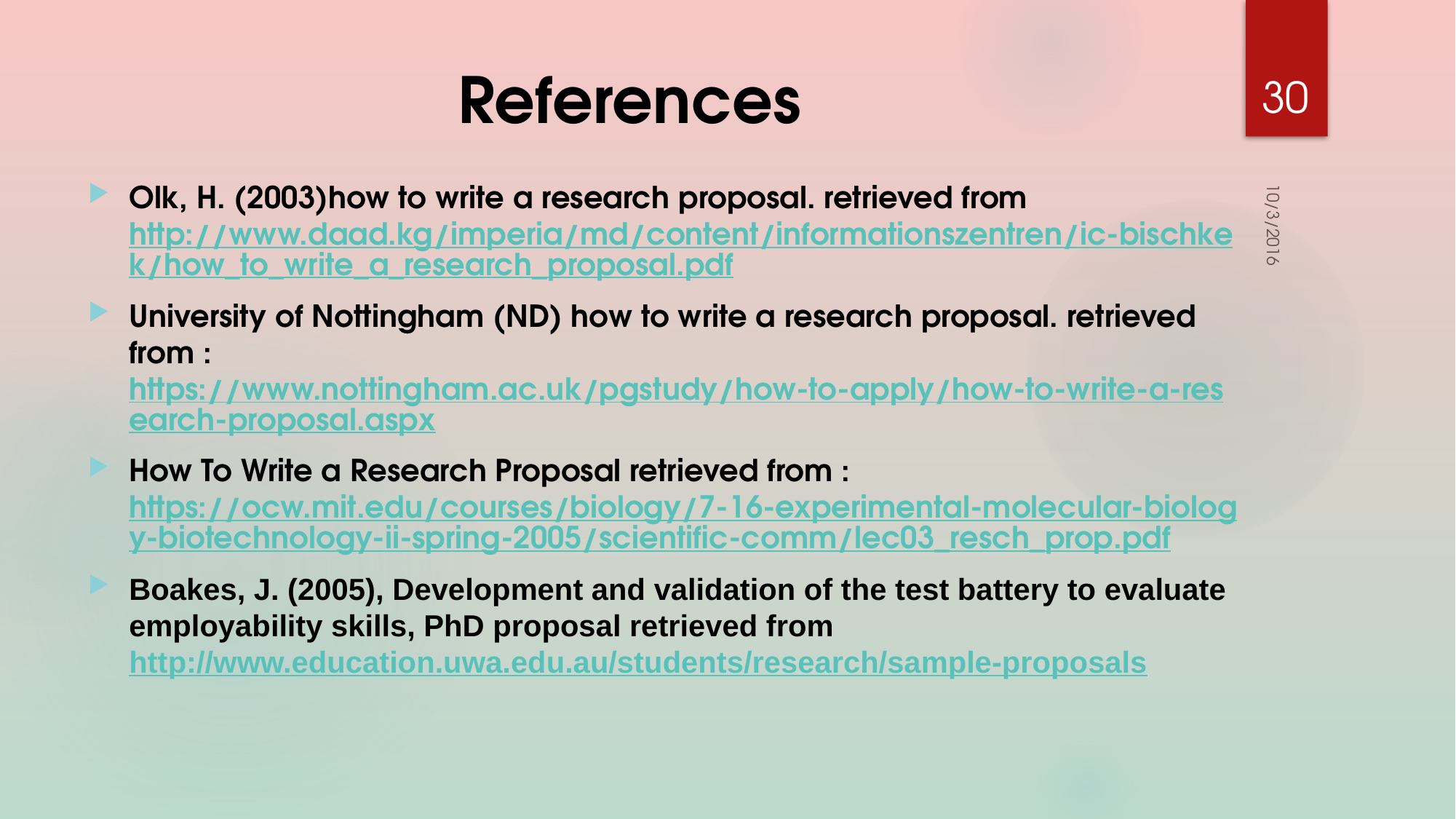

30
# References
Olk, H. (2003)how to write a research proposal. retrieved from  http://www.daad.kg/imperia/md/content/informationszentren/ic-bischkek/how_to_write_a_research_proposal.pdf
University of Nottingham (ND) how to write a research proposal. retrieved from : https://www.nottingham.ac.uk/pgstudy/how-to-apply/how-to-write-a-research-proposal.aspx
How To Write a Research Proposal retrieved from : https://ocw.mit.edu/courses/biology/7-16-experimental-molecular-biology-biotechnology-ii-spring-2005/scientific-comm/lec03_resch_prop.pdf
Boakes, J. (2005), Development and validation of the test battery to evaluate employability skills, PhD proposal retrieved from http://www.education.uwa.edu.au/students/research/sample-proposals

10/3/2016